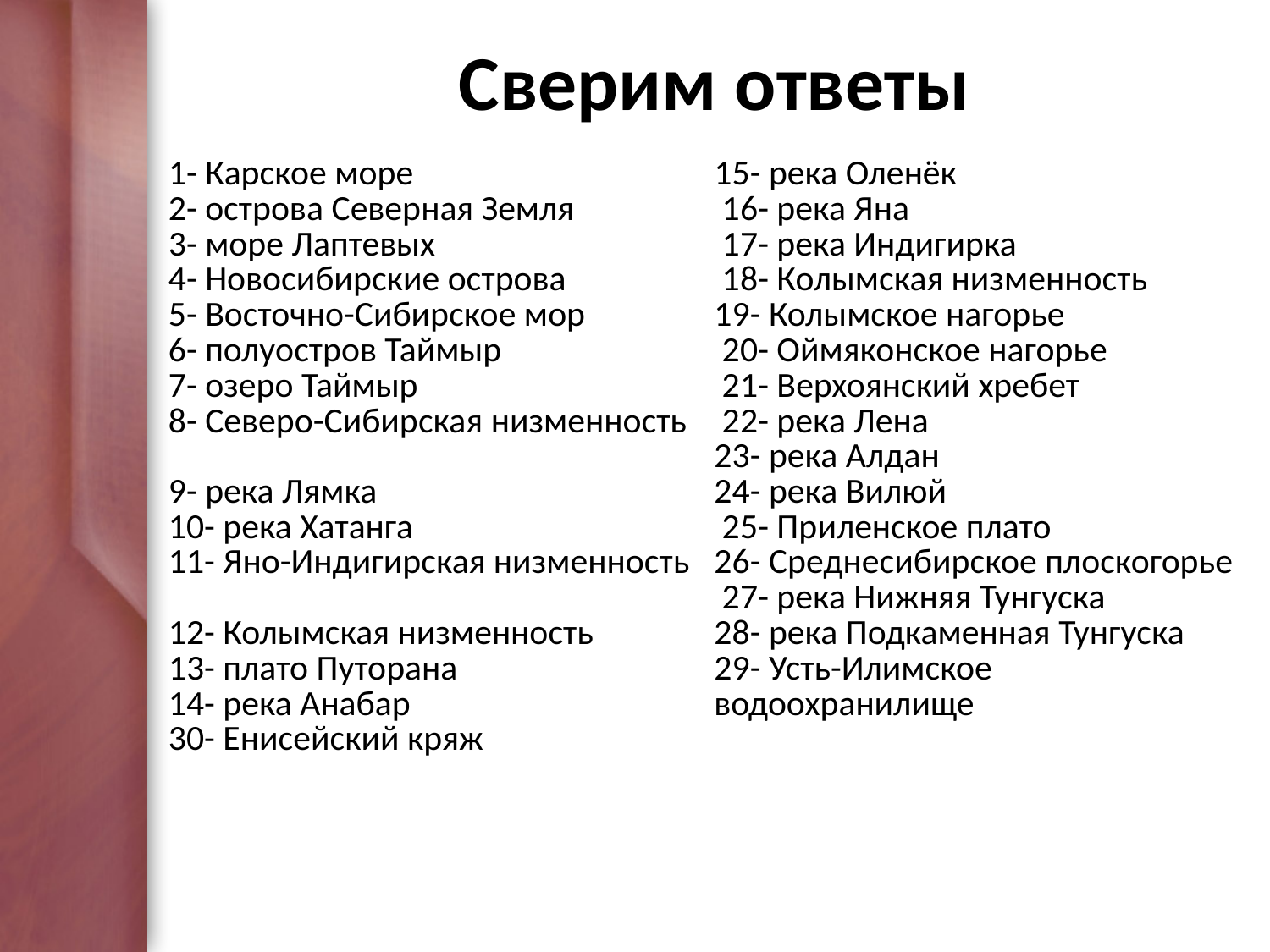

# Сверим ответы
| 1- Карское море 2- острова Северная Земля 3- море Лаптевых 4- Новосибирские острова 5- Восточно-Сибирское мор 6- полуостров Таймыр 7- озеро Таймыр 8- Северо-Сибирская низменность 9- река Лямка 10- река Хатанга 11- Яно-Индигирская низменность 12- Колымская низменность 13- плато Путорана 14- река Анабар 30- Енисейский кряж | 15- река Оленёк 16- река Яна 17- река Индигирка 18- Колымская низменность 19- Колымское нагорье 20- Оймяконское нагорье 21- Верхоянский хребет 22- река Лена 23- река Алдан 24- река Вилюй 25- Приленское плато 26- Среднесибирское плоскогорье 27- река Нижняя Тунгуска 28- река Подкаменная Тунгуска 29- Усть-Илимское водоохранилище |
| --- | --- |